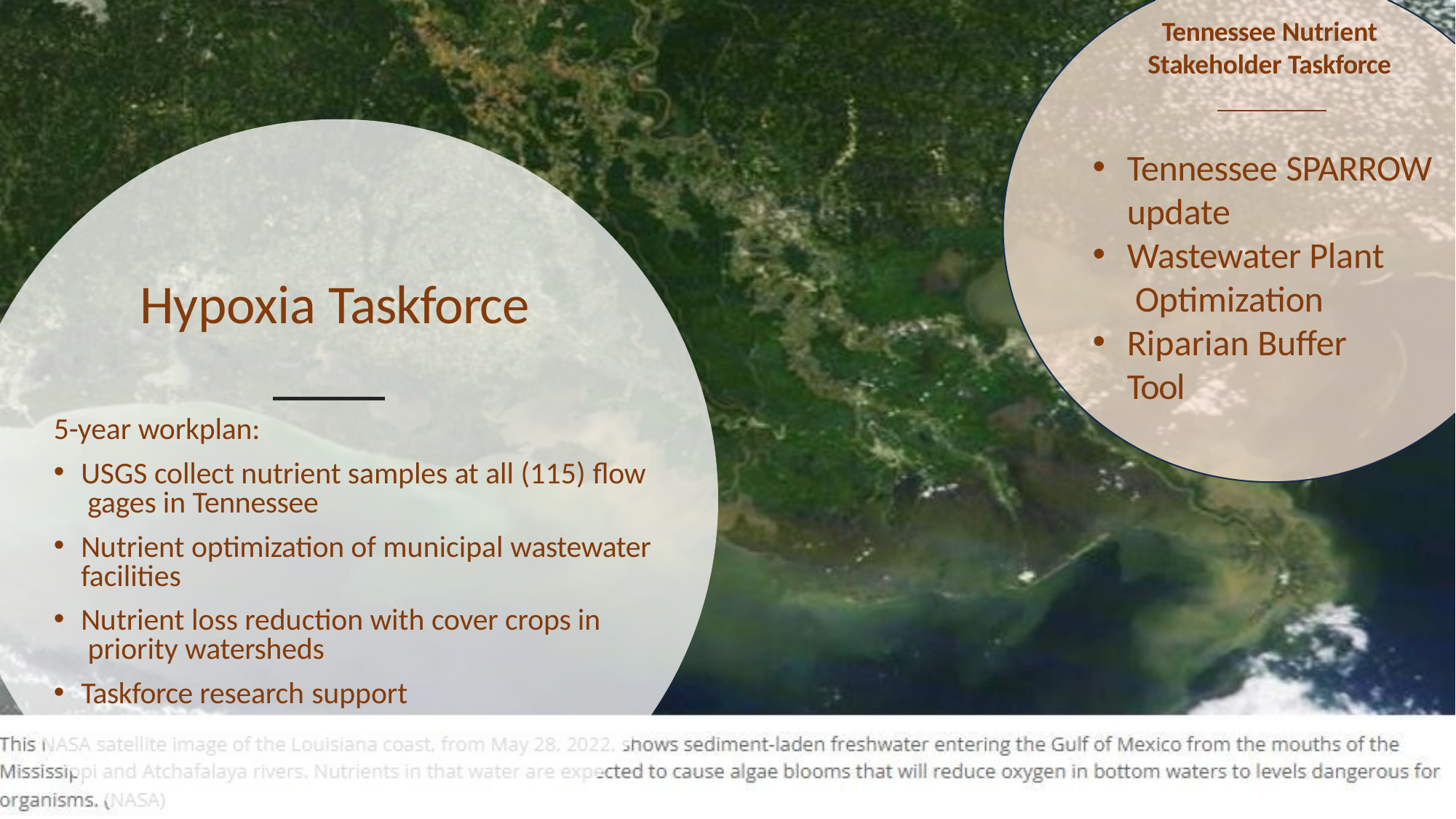

Tennessee Nutrient  Stakeholder Taskforce

Tennessee SPARROW
update
Wastewater Plant  Optimization
Riparian Buffer Tool
Hypoxia Taskforce

5-year workplan:
USGS collect nutrient samples at all (115) flow  gages in Tennessee
Nutrient optimization of municipal wastewater  facilities
Nutrient loss reduction with cover crops in  priority watersheds
Taskforce research support